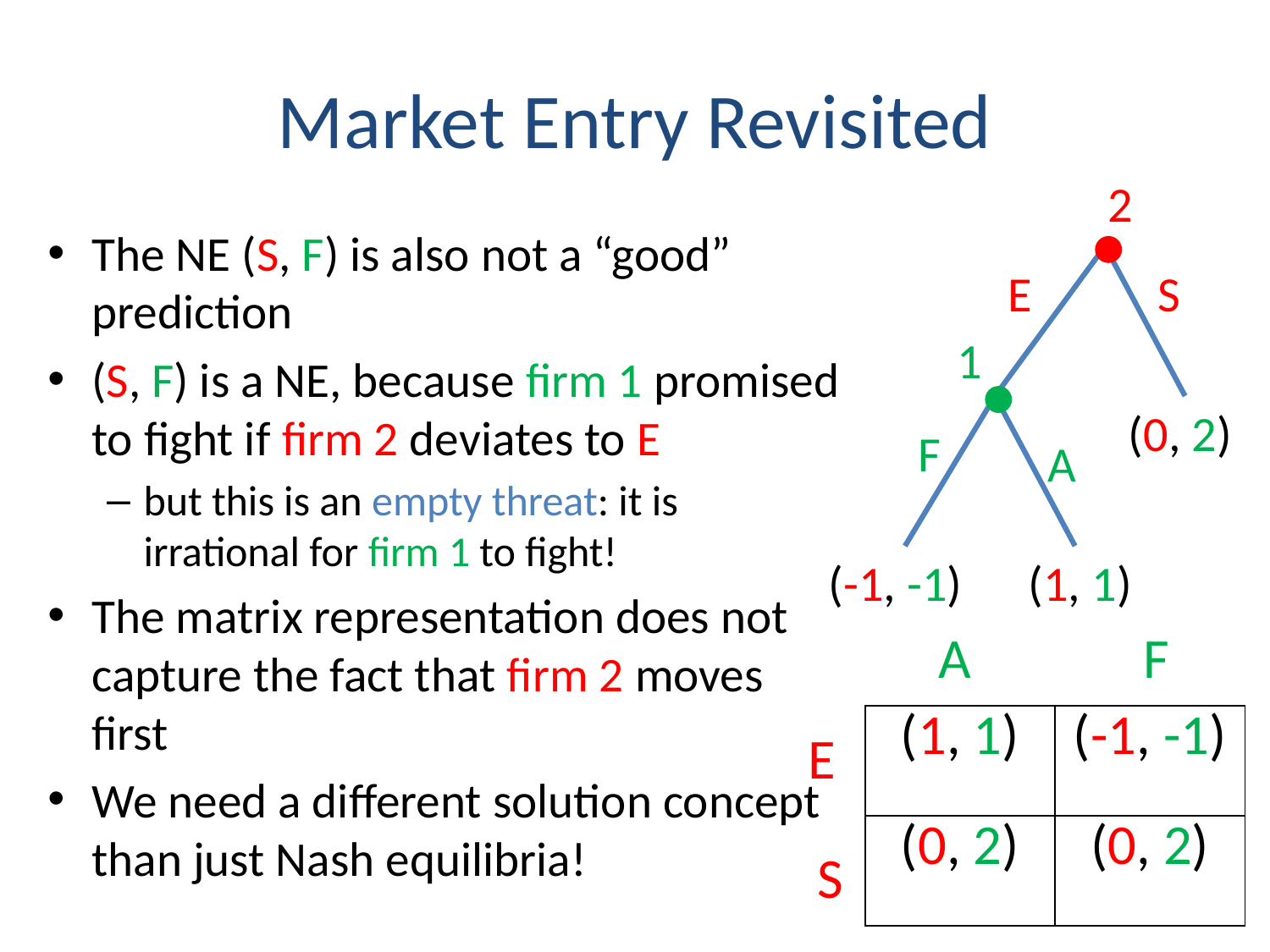

# Market Entry Revisited
2

The NE (S, F) is also not a “good” prediction
(S, F) is a NE, because firm 1 promised to fight if firm 2 deviates to E
but this is an empty threat: it is irrational for firm 1 to fight!
The matrix representation does not capture the fact that firm 2 moves first
We need a different solution concept than just Nash equilibria!
E
S
1

F
A
(0, 2)
(-1, -1)
(1, 1)
A
F
E
S
| (1, 1) | (-1, -1) |
| --- | --- |
| (0, 2) | (0, 2) |